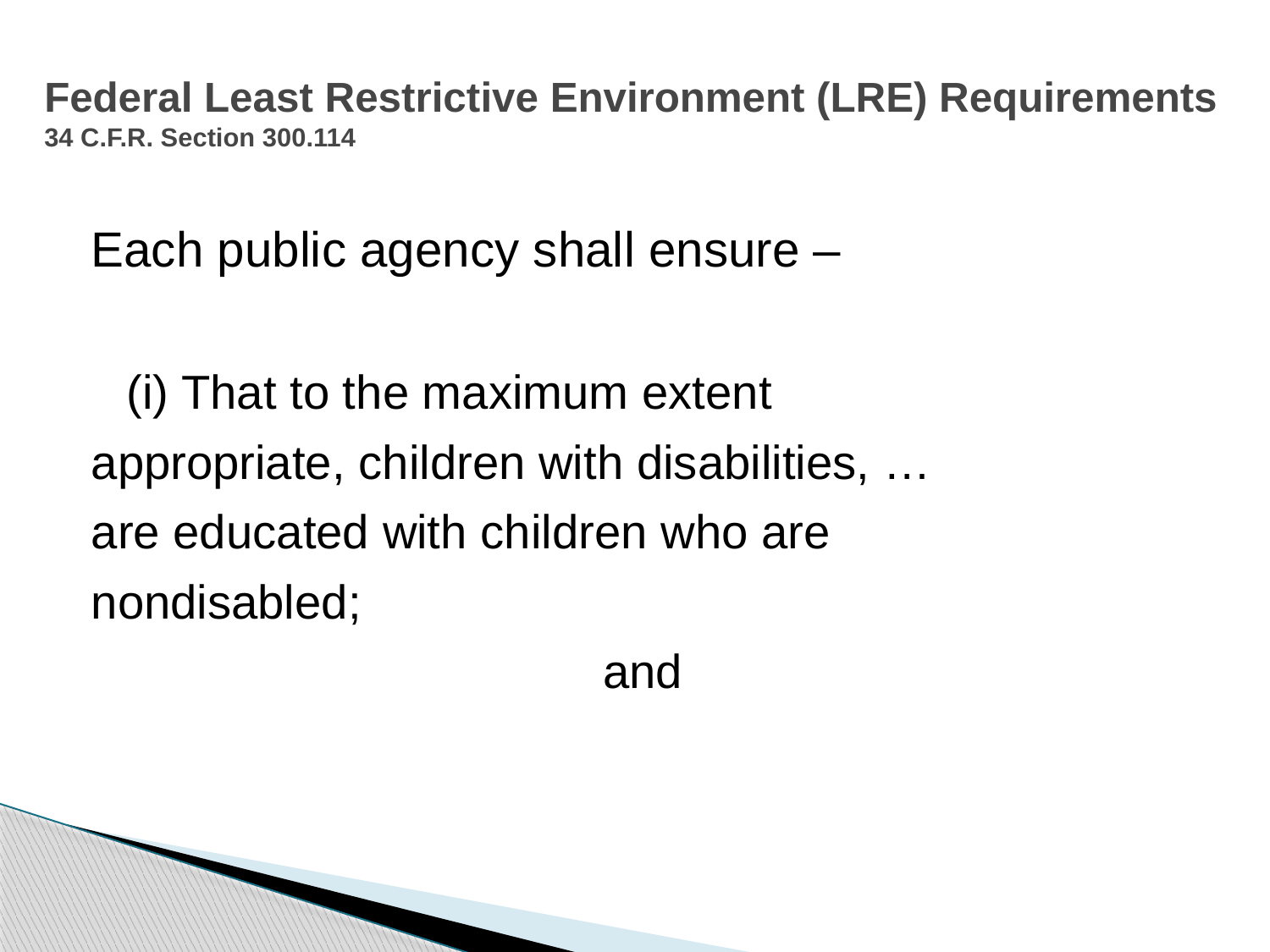

# Federal Least Restrictive Environment (LRE) Requirements 34 C.F.R. Section 300.114
Each public agency shall ensure –

	(i) That to the maximum extent
appropriate, children with disabilities, …
are educated with children who are
nondisabled;
and